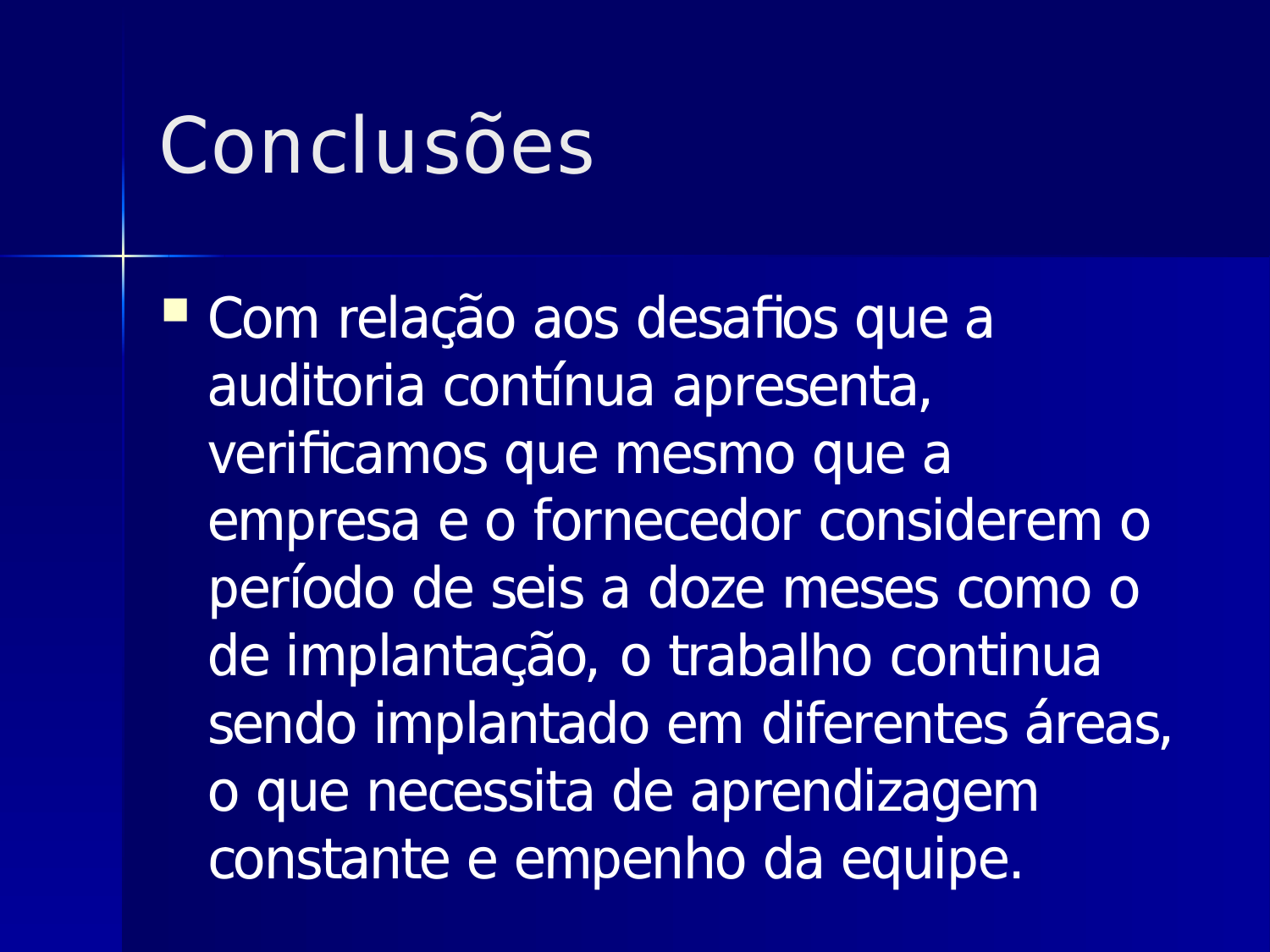

# Conclusões
Com relação aos desafios que a auditoria contínua apresenta, verificamos que mesmo que a empresa e o fornecedor considerem o período de seis a doze meses como o de implantação, o trabalho continua sendo implantado em diferentes áreas, o que necessita de aprendizagem constante e empenho da equipe.